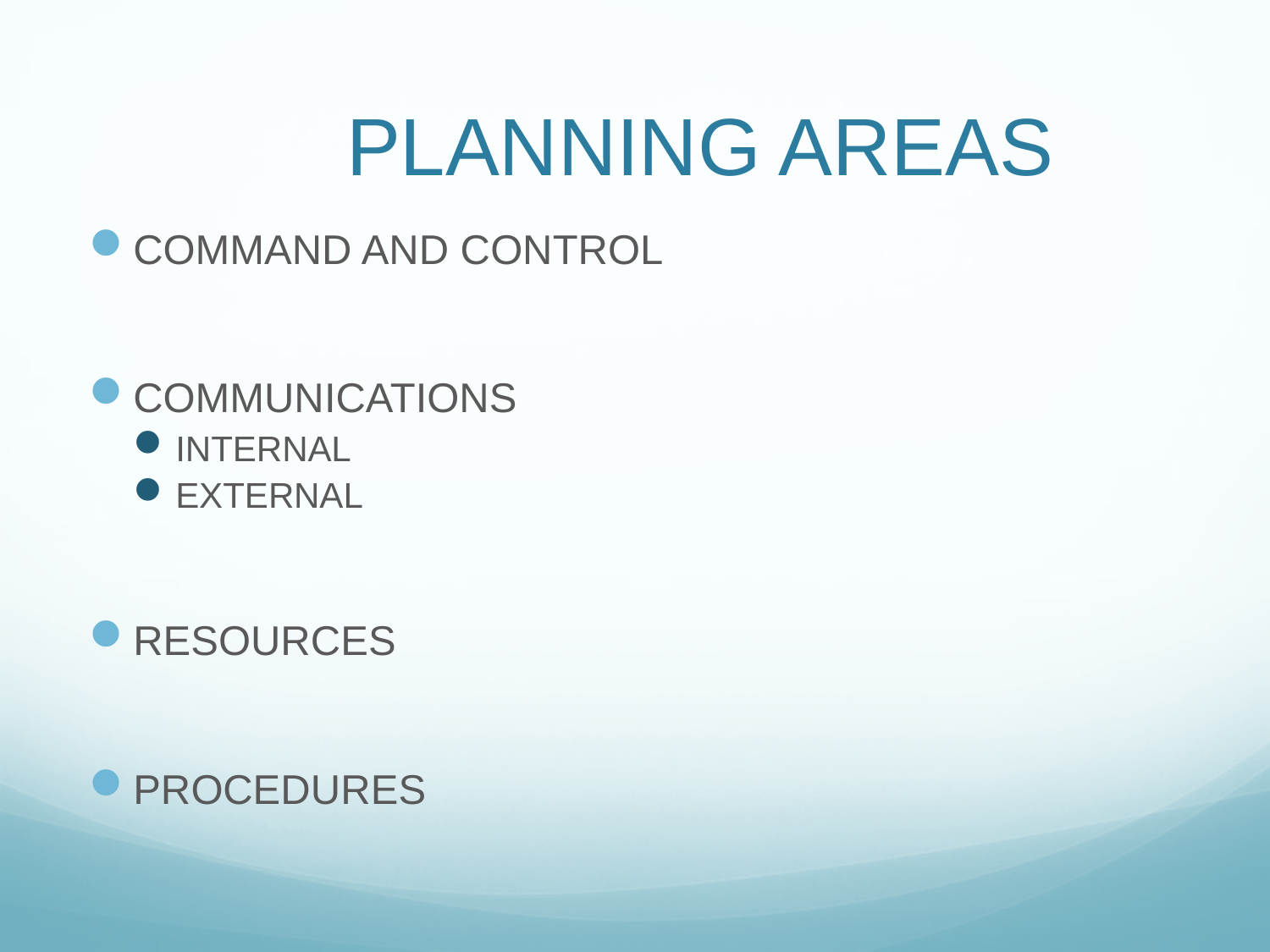

# PLANNING AREAS
COMMAND AND CONTROL

COMMUNICATIONS
INTERNAL
EXTERNAL

RESOURCES

PROCEDURES